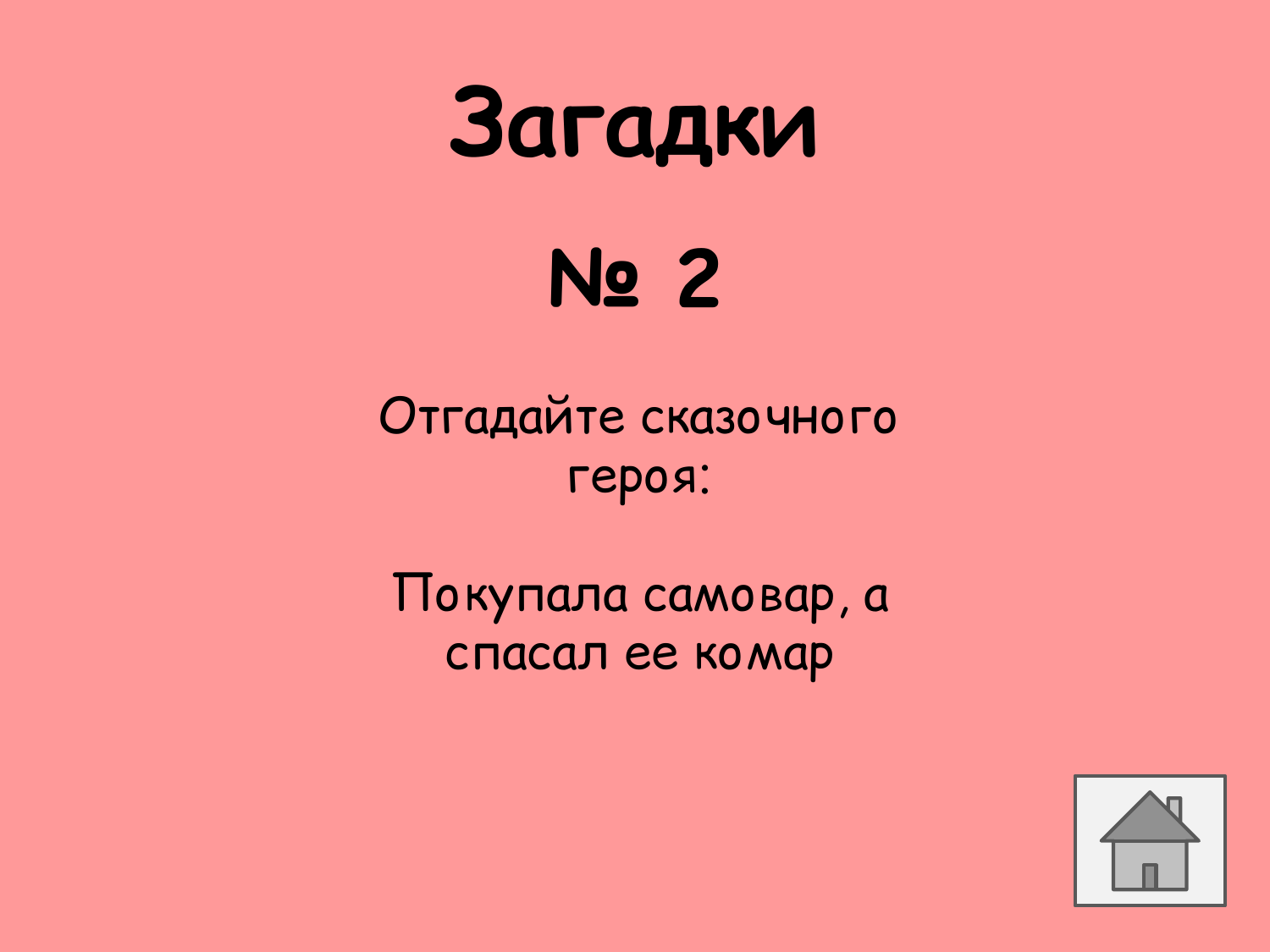

# Загадки
№ 2
Отгадайте сказочного героя:

Покупала самовар, а спасал ее комар